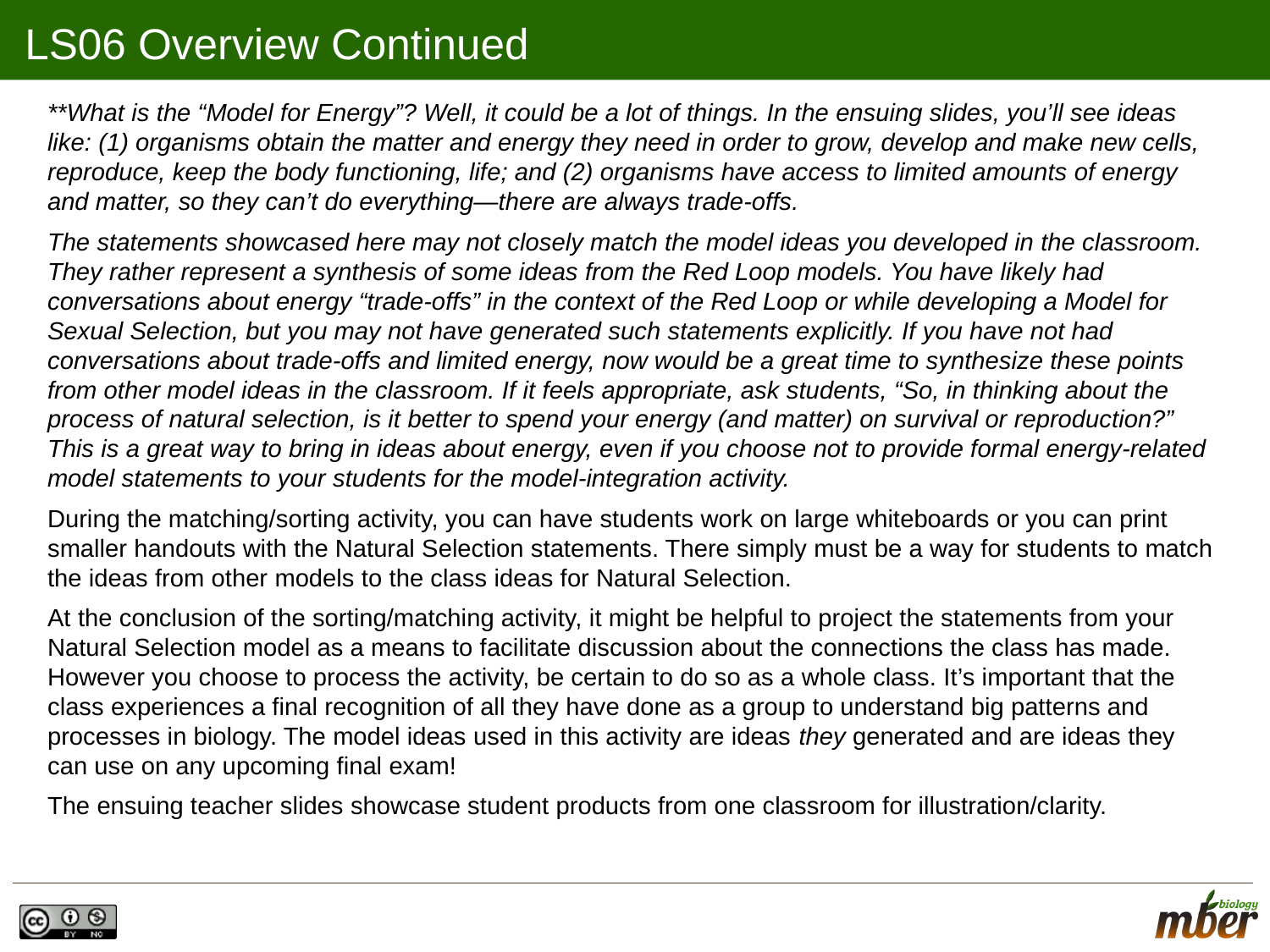

# LS06 Overview Continued
**What is the “Model for Energy”? Well, it could be a lot of things. In the ensuing slides, you’ll see ideas like: (1) organisms obtain the matter and energy they need in order to grow, develop and make new cells, reproduce, keep the body functioning, life; and (2) organisms have access to limited amounts of energy and matter, so they can’t do everything—there are always trade-offs.
The statements showcased here may not closely match the model ideas you developed in the classroom. They rather represent a synthesis of some ideas from the Red Loop models. You have likely had conversations about energy “trade-offs” in the context of the Red Loop or while developing a Model for Sexual Selection, but you may not have generated such statements explicitly. If you have not had conversations about trade-offs and limited energy, now would be a great time to synthesize these points from other model ideas in the classroom. If it feels appropriate, ask students, “So, in thinking about the process of natural selection, is it better to spend your energy (and matter) on survival or reproduction?” This is a great way to bring in ideas about energy, even if you choose not to provide formal energy-related model statements to your students for the model-integration activity.
During the matching/sorting activity, you can have students work on large whiteboards or you can print smaller handouts with the Natural Selection statements. There simply must be a way for students to match the ideas from other models to the class ideas for Natural Selection.
At the conclusion of the sorting/matching activity, it might be helpful to project the statements from your Natural Selection model as a means to facilitate discussion about the connections the class has made. However you choose to process the activity, be certain to do so as a whole class. It’s important that the class experiences a final recognition of all they have done as a group to understand big patterns and processes in biology. The model ideas used in this activity are ideas they generated and are ideas they can use on any upcoming final exam!
The ensuing teacher slides showcase student products from one classroom for illustration/clarity.